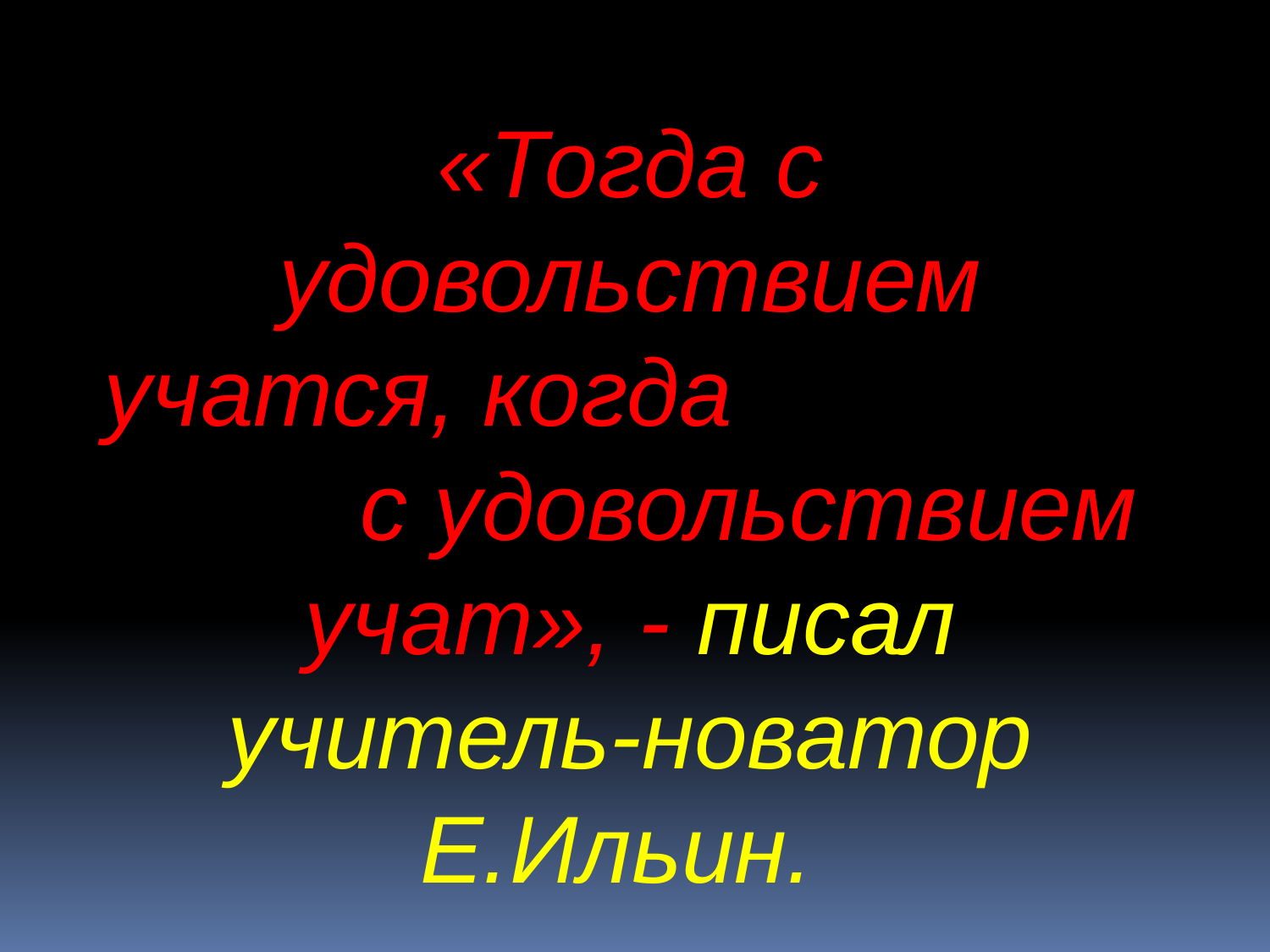

«Тогда с удовольствием учатся, когда                          с удовольствием учат», - писал учитель-новатор Е.Ильин.